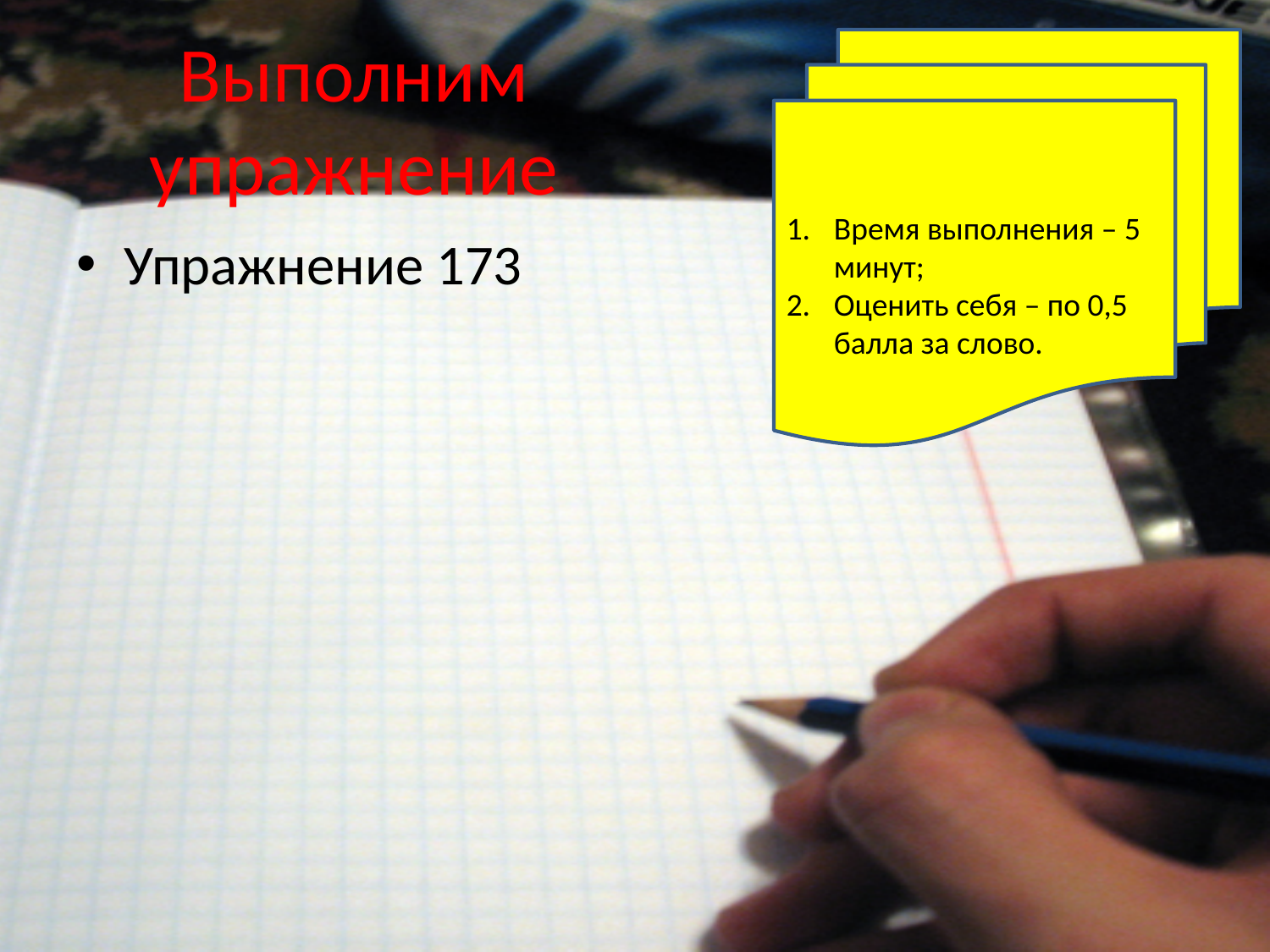

Время выполнения – 5 минут;
Оценить себя – по 0,5 балла за слово.
# Выполним упражнение
Упражнение 173